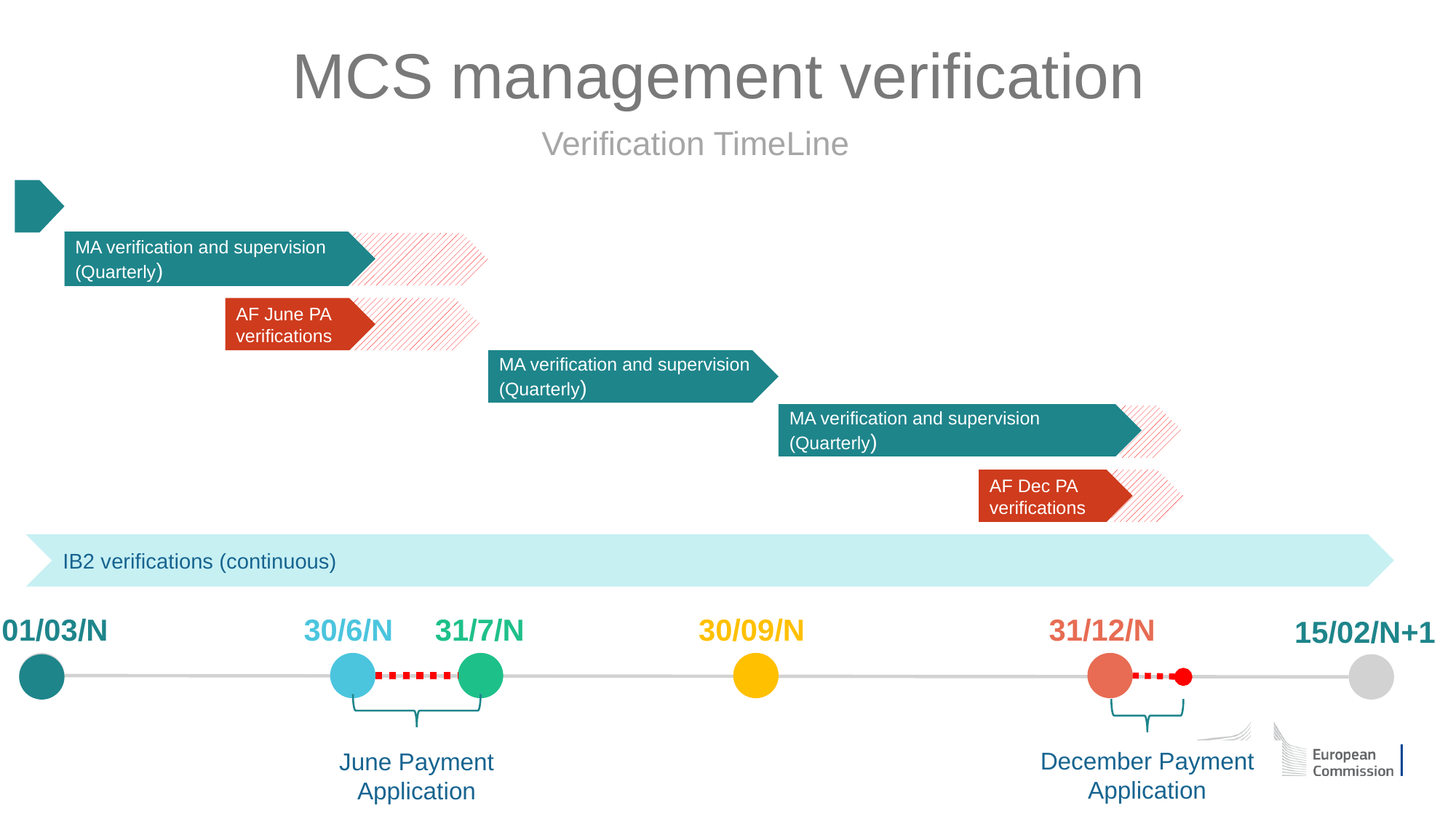

# MCS management verification
Verification TimeLine

MA verification and supervision (Quarterly)

AF June PA verifications

MA verification and supervision (Quarterly)
MA verification and supervision (Quarterly)

AF Dec PA verifications

IB2 verifications (continuous)
01/03/N
30/09/N
30/6/N
31/12/N
31/7/N
15/02/N+1

December Payment Application
June Payment Application